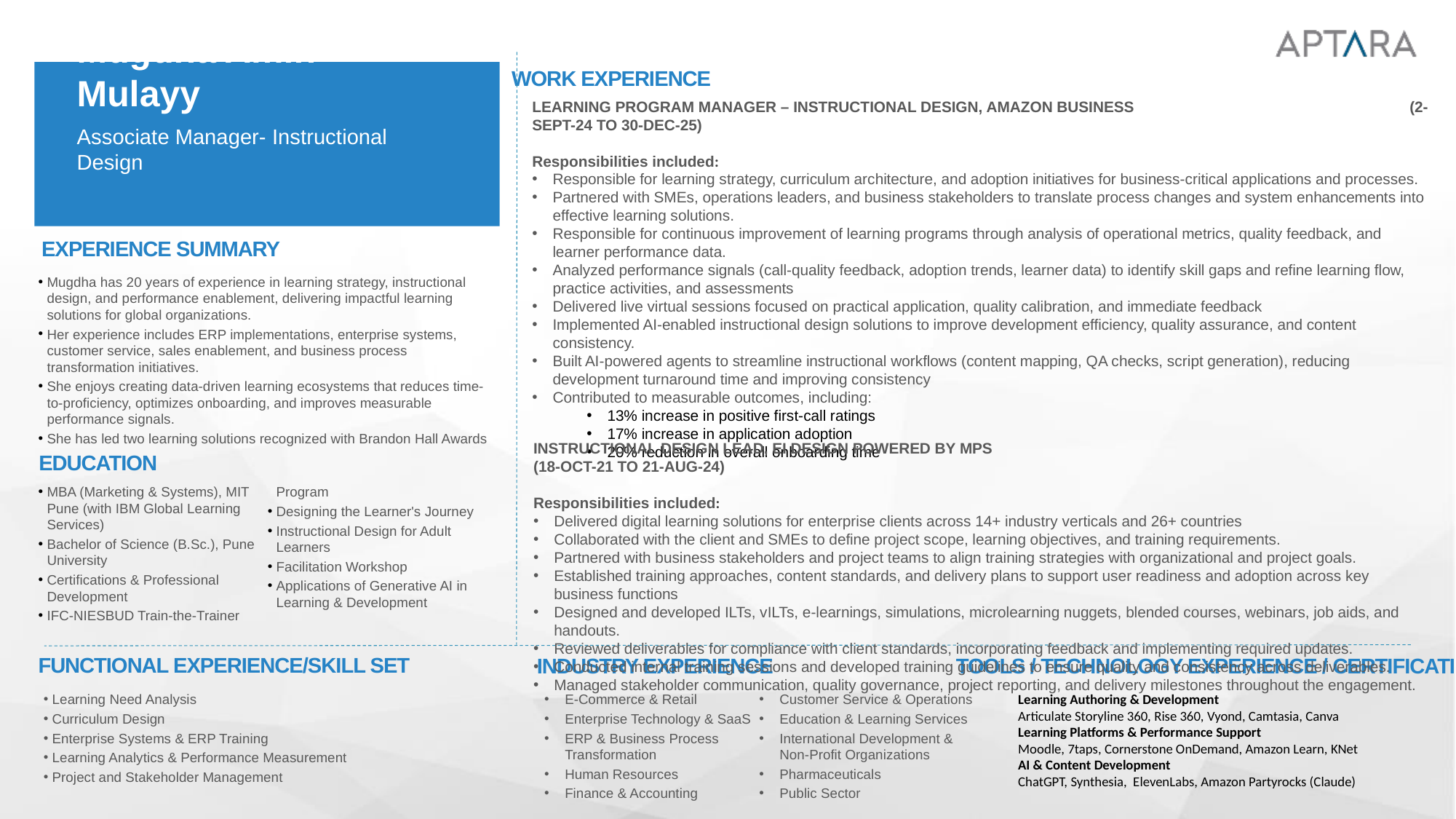

WORK EXPERIENCE

Mugdha Amin-Mulayy
Associate Manager- Instructional Design
LEARNING PROGRAM MANAGER – INSTRUCTIONAL DESIGN, AMAZON BUSINESS                                                                  (2-SEPT-24 TO 30-DEC-25)
Responsibilities included:
Responsible for learning strategy, curriculum architecture, and adoption initiatives for business-critical applications and processes.
Partnered with SMEs, operations leaders, and business stakeholders to translate process changes and system enhancements into effective learning solutions.
Responsible for continuous improvement of learning programs through analysis of operational metrics, quality feedback, and learner performance data.
Analyzed performance signals (call-quality feedback, adoption trends, learner data) to identify skill gaps and refine learning flow, practice activities, and assessments
Delivered live virtual sessions focused on practical application, quality calibration, and immediate feedback
Implemented AI-enabled instructional design solutions to improve development efficiency, quality assurance, and content consistency.
Built AI-powered agents to streamline instructional workflows (content mapping, QA checks, script generation), reducing development turnaround time and improving consistency
Contributed to measurable outcomes, including:
13% increase in positive first-call ratings
17% increase in application adoption
20% reduction in overall onboarding time
EXPERIENCE SUMMARY
Mugdha has 20 years of experience in learning strategy, instructional design, and performance enablement, delivering impactful learning solutions for global organizations.
Her experience includes ERP implementations, enterprise systems, customer service, sales enablement, and business process transformation initiatives.
She enjoys creating data-driven learning ecosystems that reduces time-to-proficiency, optimizes onboarding, and improves measurable performance signals.
She has led two learning solutions recognized with Brandon Hall Awards
INSTRUCTIONAL DESIGN LEAD, EI DESIGN POWERED BY MPS                                                                                                     (18-OCT-21 TO 21-AUG-24)
Responsibilities included:
Delivered digital learning solutions for enterprise clients across 14+ industry verticals and 26+ countries
Collaborated with the client and SMEs to define project scope, learning objectives, and training requirements.​
Partnered with business stakeholders and project teams to align training strategies with organizational and project goals.​
Established training approaches, content standards, and delivery plans to support user readiness and adoption across key business functions
Designed and developed ILTs, vILTs, e-learnings, simulations, microlearning nuggets, blended courses, webinars, job aids, and handouts.​
Reviewed deliverables for compliance with client standards, incorporating feedback and implementing required updates.​
Conducted internal training sessions and developed training guidelines to ensure quality and consistency across deliverables.​
Managed stakeholder communication, quality governance, project reporting, and delivery milestones throughout the engagement.​

EDUCATION
MBA (Marketing & Systems), MIT Pune (with IBM Global Learning Services)
Bachelor of Science (B.Sc.), Pune University
Certifications & Professional Development
IFC-NIESBUD Train-the-Trainer Program
Designing the Learner's Journey
Instructional Design for Adult Learners
Facilitation Workshop
Applications of Generative AI in Learning & Development
FUNCTIONAL EXPERIENCE/SKILL SET
INDUSTRY EXPERIENCE
TOOLS / TECHNOLOGY EXPERIENCE / CERTIFICATION
E-Commerce & Retail
Enterprise Technology & SaaS
ERP & Business Process Transformation
Human Resources
Finance & Accounting
Customer Service & Operations
Education & Learning Services
International Development & Non-Profit Organizations
Pharmaceuticals
Public Sector
Learning Need Analysis
Curriculum Design
Enterprise Systems & ERP Training
Learning Analytics & Performance Measurement
Project and Stakeholder Management
Learning Authoring & Development
Articulate Storyline 360, Rise 360, Vyond, Camtasia, Canva
Learning Platforms & Performance Support
Moodle, 7taps, Cornerstone OnDemand, Amazon Learn, KNet
AI & Content Development
ChatGPT, Synthesia,  ElevenLabs, Amazon Partyrocks (Claude)